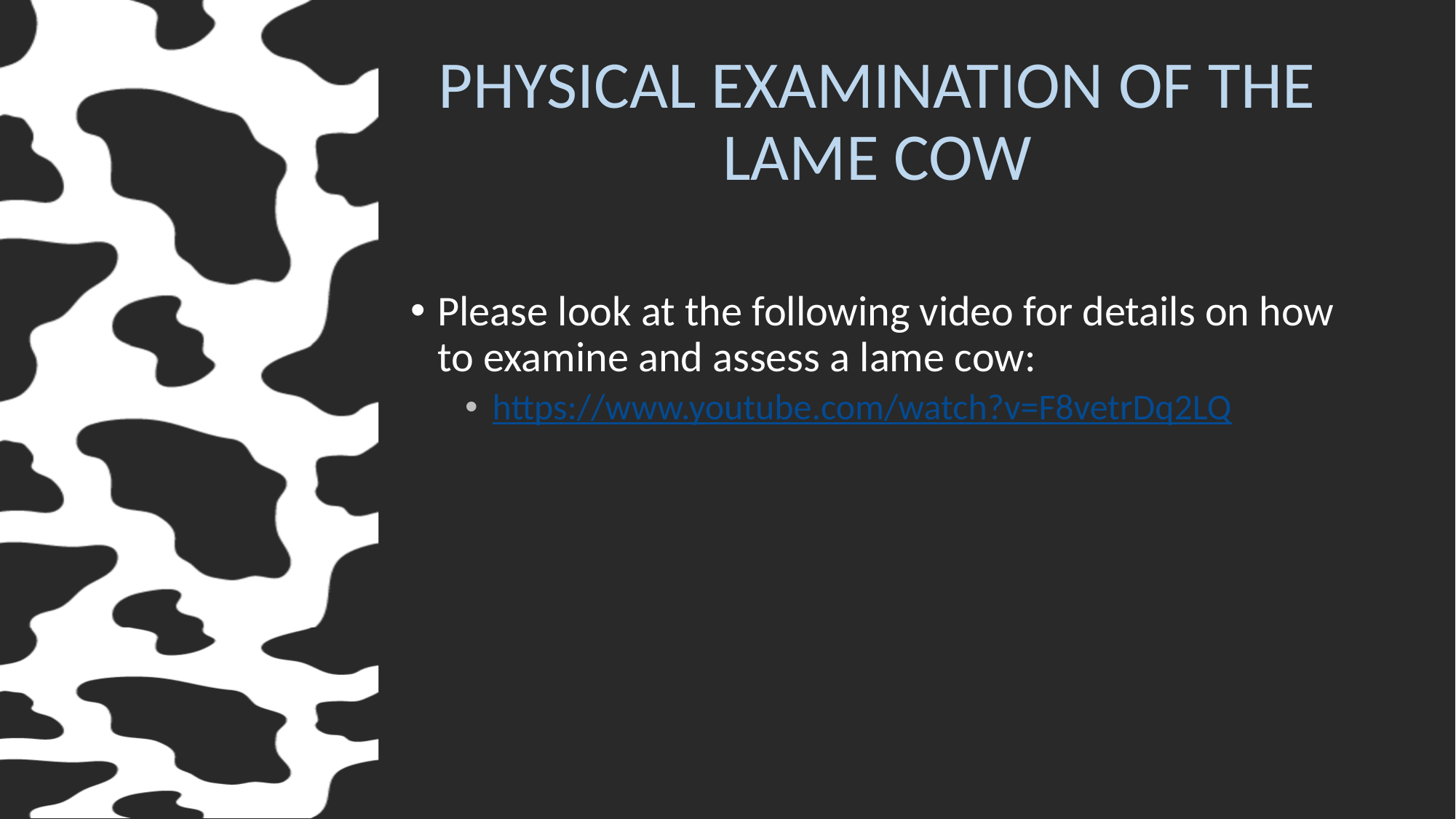

# PHYSICAL EXAMINATION OF THE LAME COW

Please look at the following video for details on how to examine and assess a lame cow:
https://www.youtube.com/watch?v=F8vetrDq2LQ